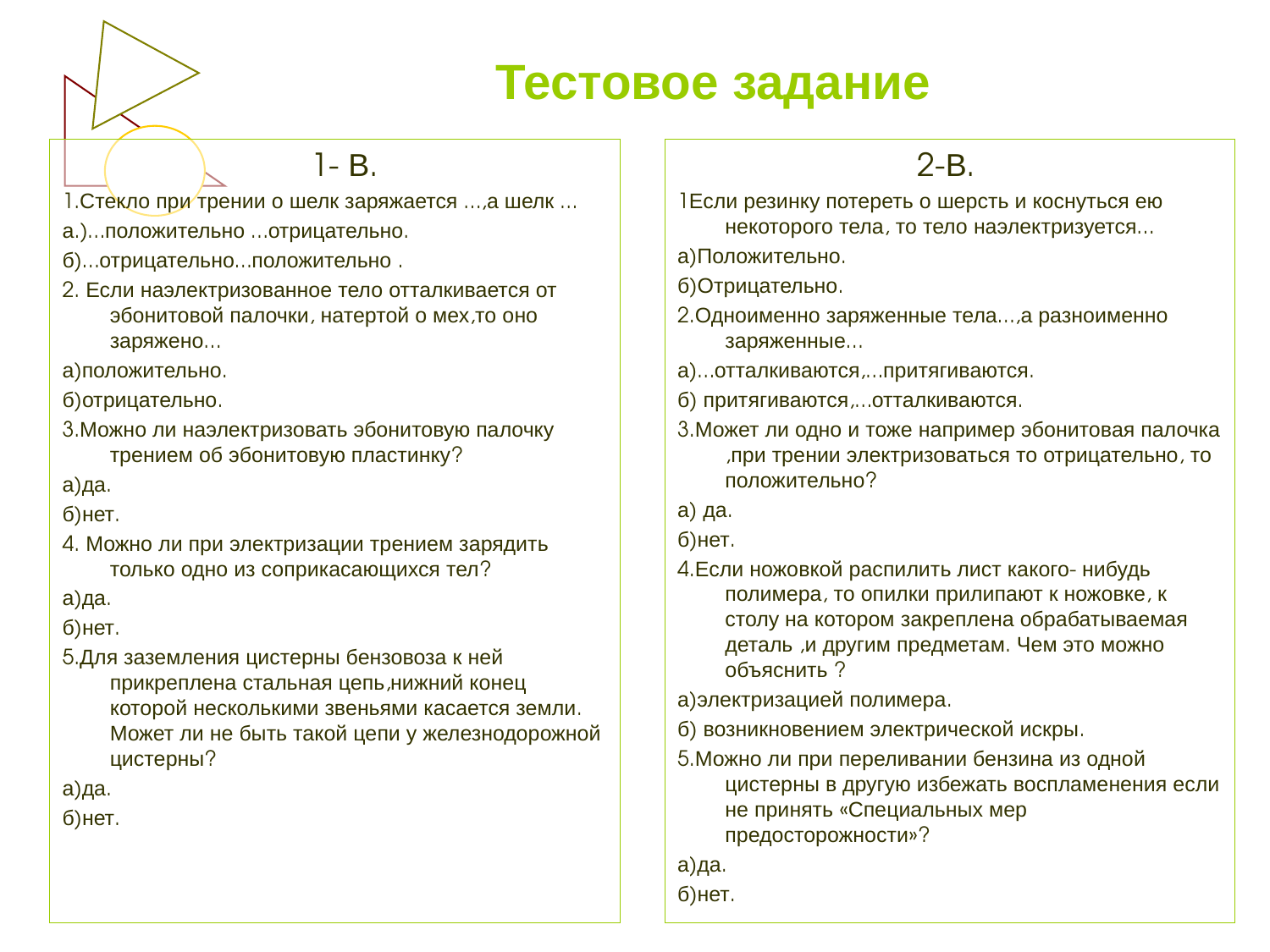

# Тестовое задание
                            1- В.
1.Стекло при трении о шелк заряжается …,а шелк …
а.)…положительно …отрицательно.
б)…отрицательно…положительно .
2. Если наэлектризованное тело отталкивается от эбонитовой палочки, натертой о мех,то оно заряжено…
а)положительно.
б)отрицательно.
3.Можно ли наэлектризовать эбонитовую палочку трением об эбонитовую пластинку?
а)да.
б)нет.
4. Можно ли при электризации трением зарядить только одно из соприкасающихся тел?
а)да.
б)нет.
5.Для заземления цистерны бензовоза к ней прикреплена стальная цепь,нижний конец которой несколькими звеньями касается земли. Может ли не быть такой цепи у железнодорожной цистерны?
а)да.
б)нет.

                           2-В.
1Если резинку потереть о шерсть и коснуться ею некоторого тела, то тело наэлектризуется…
а)Положительно.
б)Отрицательно.
2.Одноименно заряженные тела…,а разноименно заряженные…
а)…отталкиваются,…притягиваются.
б) притягиваются,…отталкиваются.
3.Может ли одно и тоже например эбонитовая палочка ,при трении электризоваться то отрицательно, то положительно?
а) да.
б)нет.
4.Если ножовкой распилить лист какого- нибудь полимера, то опилки прилипают к ножовке, к столу на котором закреплена обрабатываемая деталь ,и другим предметам. Чем это можно объяснить ?
а)электризацией полимера.
б) возникновением электрической искры.
5.Можно ли при переливании бензина из одной цистерны в другую избежать воспламенения если не принять «Специальных мер предосторожности»?
а)да.
б)нет.